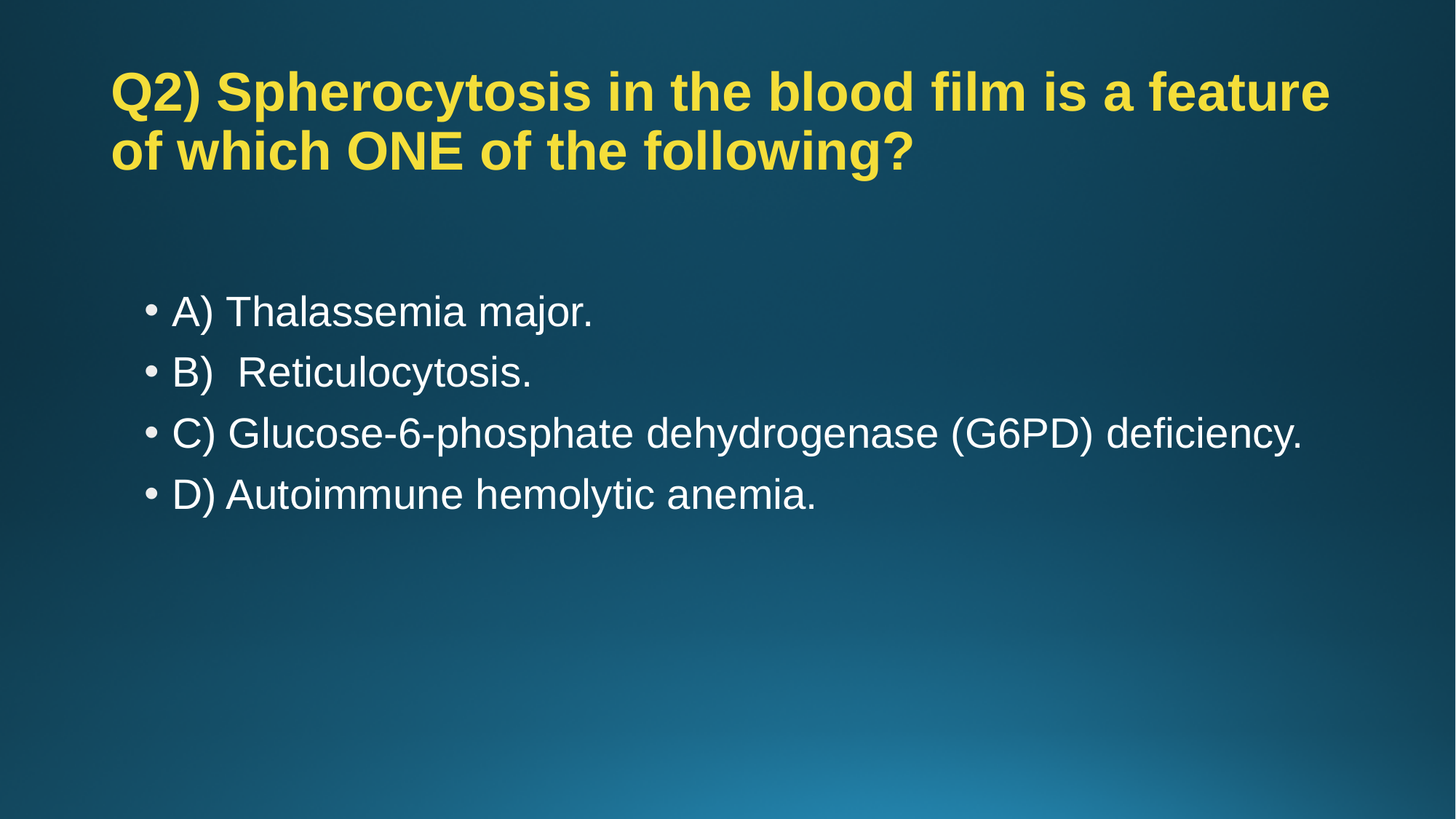

# Q2) Spherocytosis in the blood film is a feature of which ONE of the following?

A) Thalassemia major.
B)  Reticulocytosis.
C) Glucose‐6‐phosphate dehydrogenase (G6PD) deficiency.
D) Autoimmune hemolytic anemia.